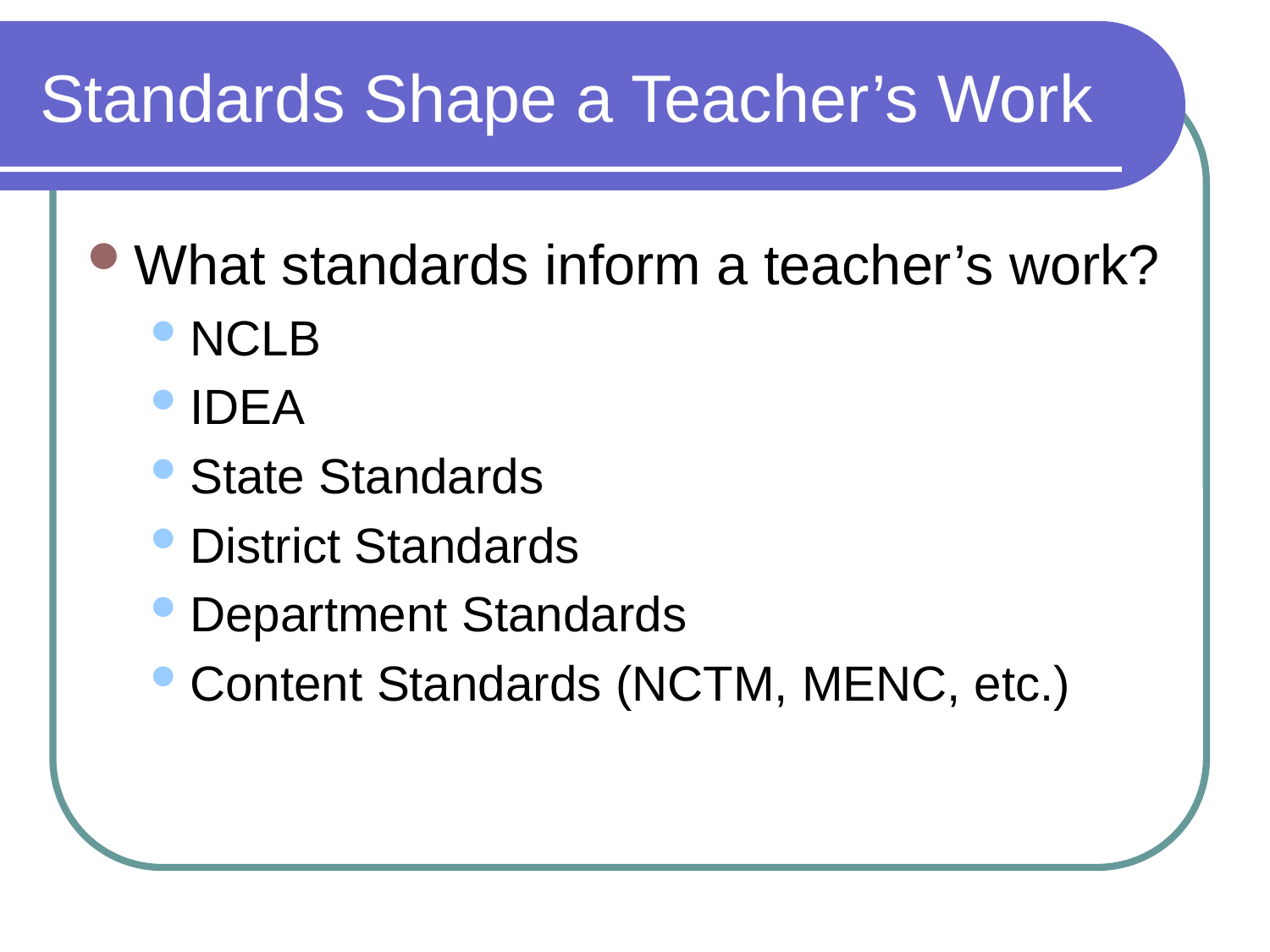

# Standards Shape a Teacher’s Work
What standards inform a teacher’s work?
NCLB
IDEA
State Standards
District Standards
Department Standards
Content Standards (NCTM, MENC, etc.)